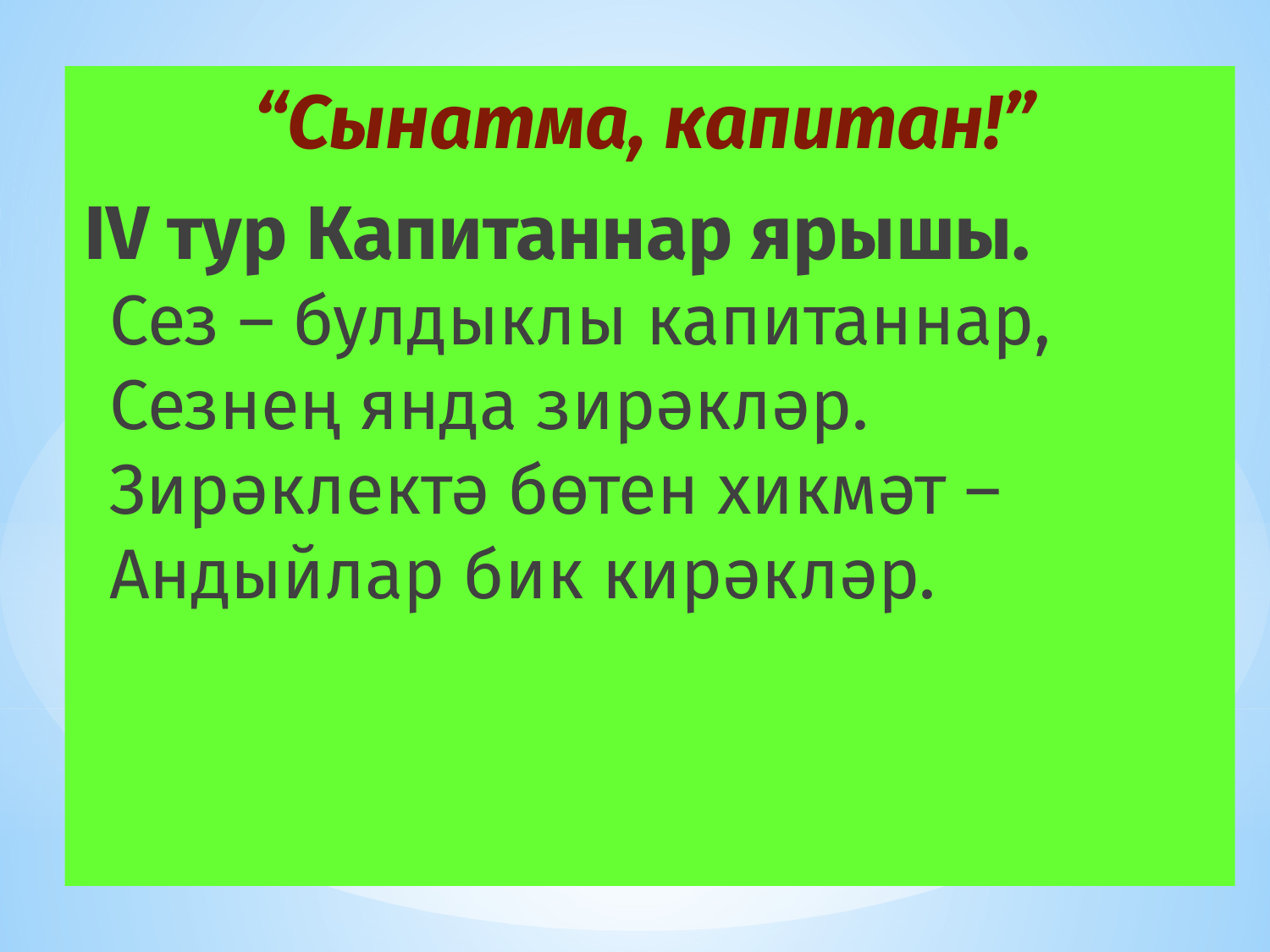

“Сынатма, капитан!”
IV тур Капитаннар ярышы.
Сез – булдыклы капитаннар,
Сезнең янда зирәкләр.
Зирәклектә бөтен хикмәт –
Андыйлар бик кирәкләр.
# V  тур.